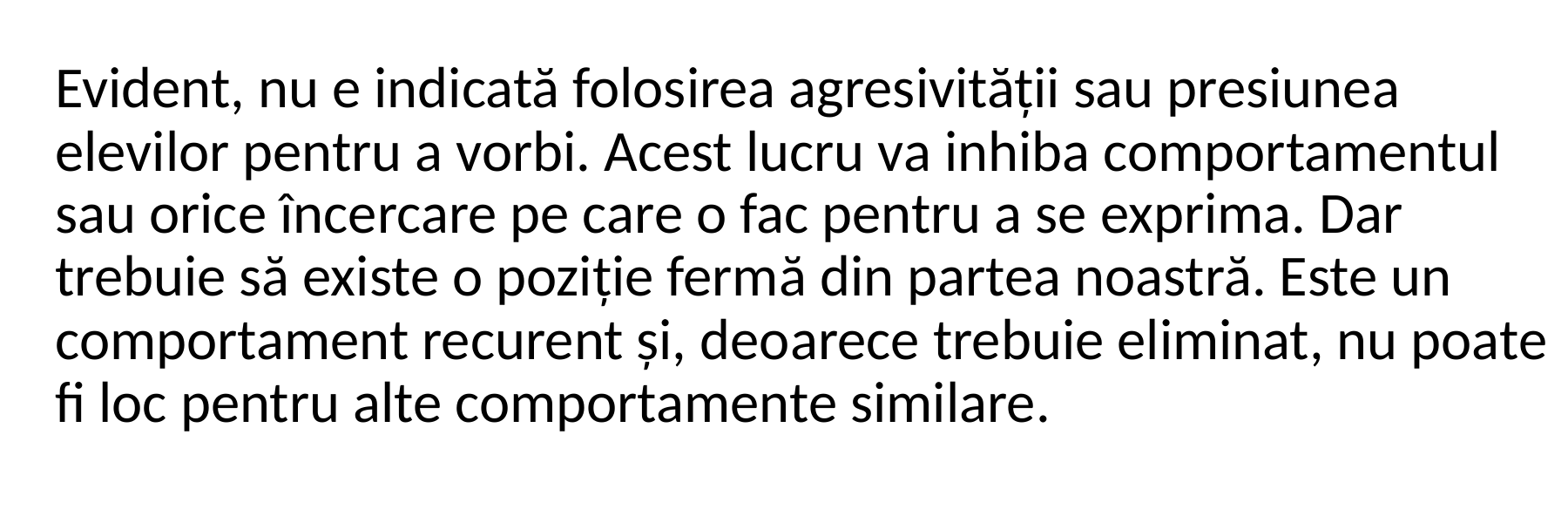

Evident, nu e indicată folosirea agresivității sau presiunea elevilor pentru a vorbi. Acest lucru va inhiba comportamentul sau orice încercare pe care o fac pentru a se exprima. Dar trebuie să existe o poziție fermă din partea noastră. Este un comportament recurent și, deoarece trebuie eliminat, nu poate fi loc pentru alte comportamente similare.